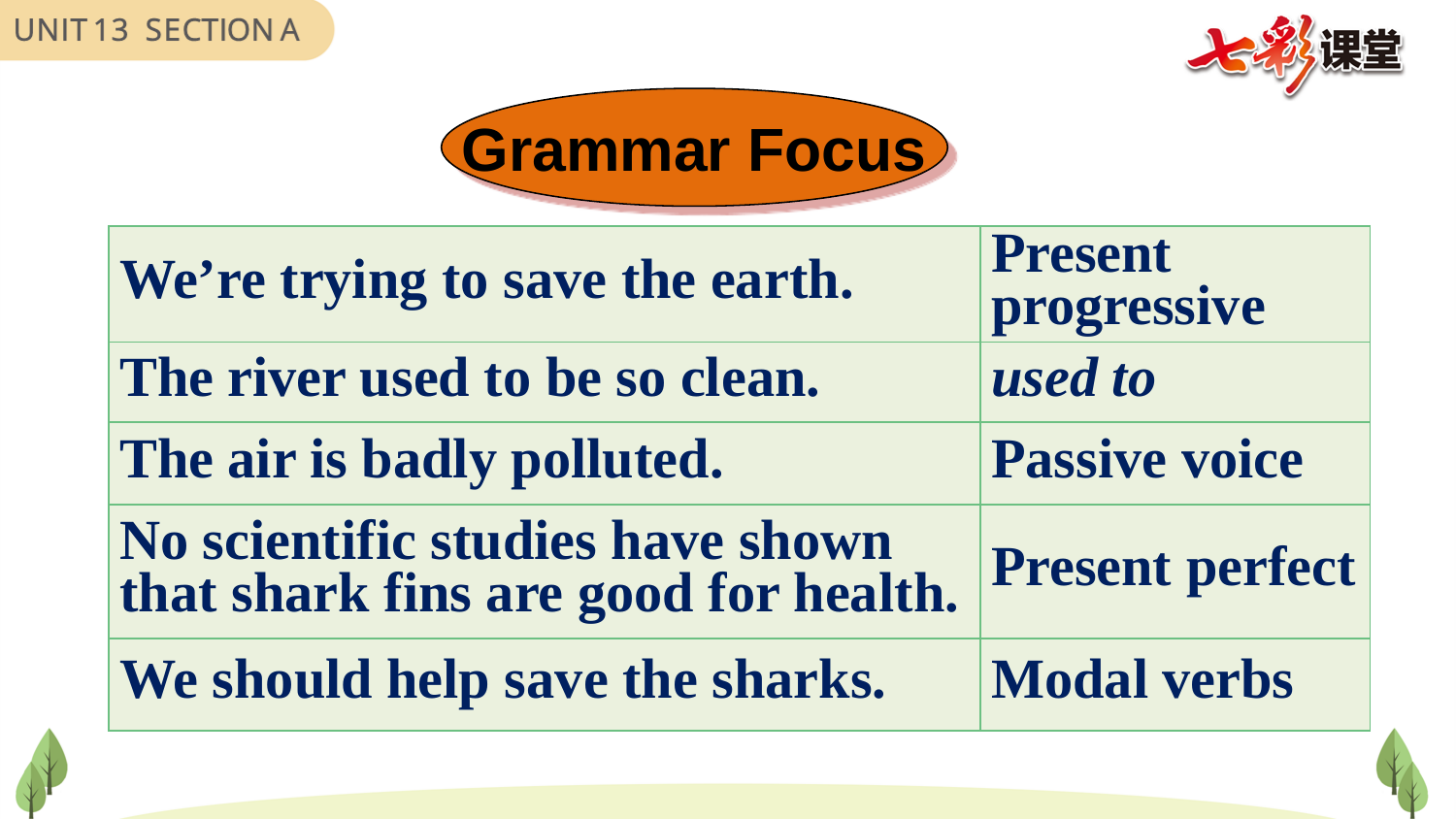

Grammar Focus
| We’re trying to save the earth. | Present progressive |
| --- | --- |
| The river used to be so clean. | used to |
| The air is badly polluted. | Passive voice |
| No scientific studies have shown that shark fins are good for health. | Present perfect |
| We should help save the sharks. | Modal verbs |